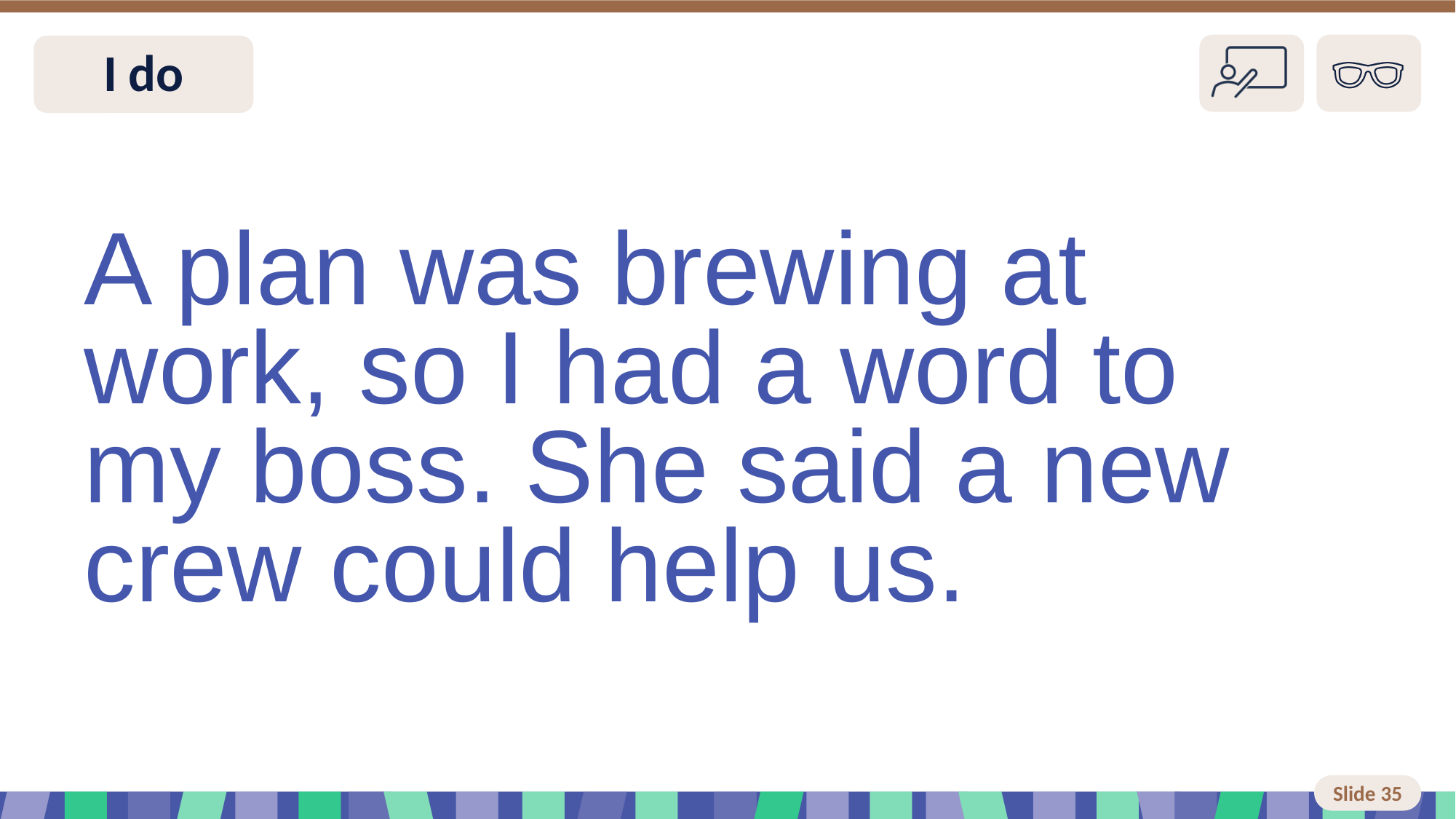

Slide 35 I do
A plan was brewing at work, so I had a word to my boss. She said a new crew could help us.